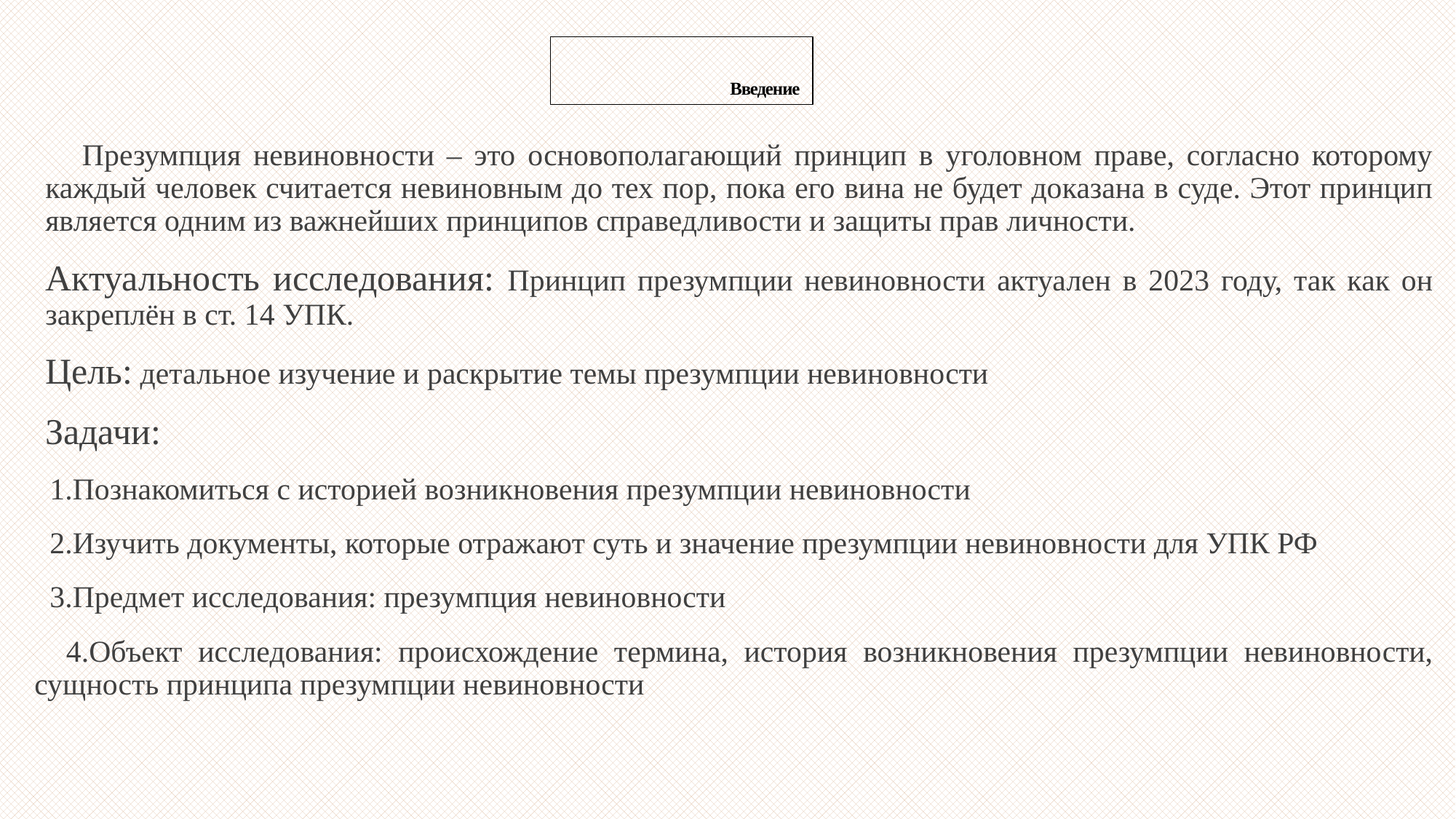

# Введение
   Презумпция невиновности – это основополагающий принцип в уголовном праве, согласно которому каждый человек считается невиновным до тех пор, пока его вина не будет доказана в суде. Этот принцип является одним из важнейших принципов справедливости и защиты прав личности.
Актуальность исследования: Принцип презумпции невиновности актуален в 2023 году, так как он закреплён в ст. 14 УПК.
Цель: детальное изучение и раскрытие темы презумпции невиновности
Задачи:
  1.Познакомиться с историей возникновения презумпции невиновности
  2.Изучить документы, которые отражают суть и значение презумпции невиновности для УПК РФ
  3.Предмет исследования: презумпция невиновности
  4.Объект исследования: происхождение термина, история возникновения презумпции невиновности, сущность принципа презумпции невиновности